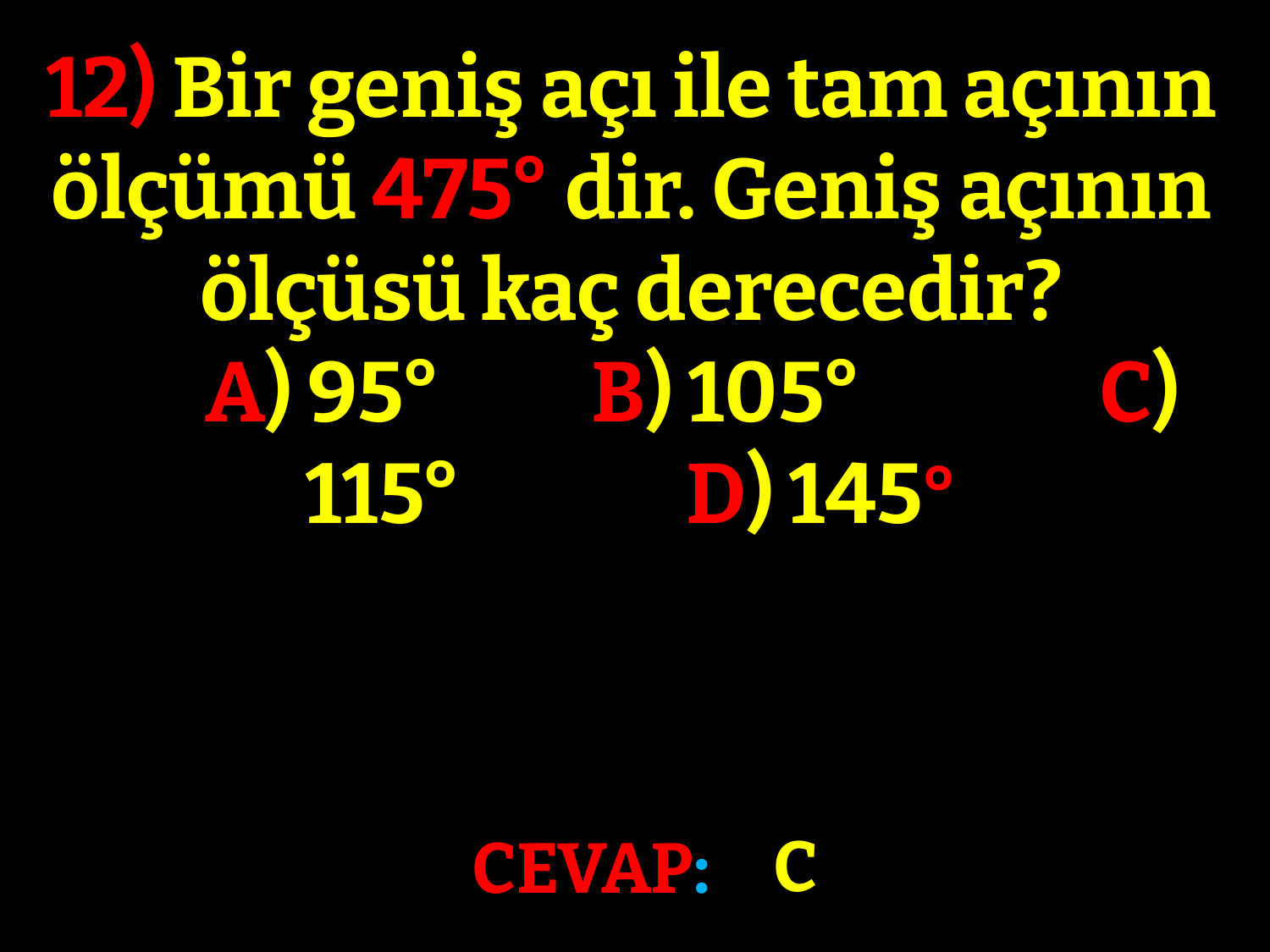

12) Bir geniş açı ile tam açının ölçümü 475° dir. Geniş açının ölçüsü kaç derecedir?
        A) 95°		B) 105°		C) 115°		D) 145°

#
C
CEVAP: